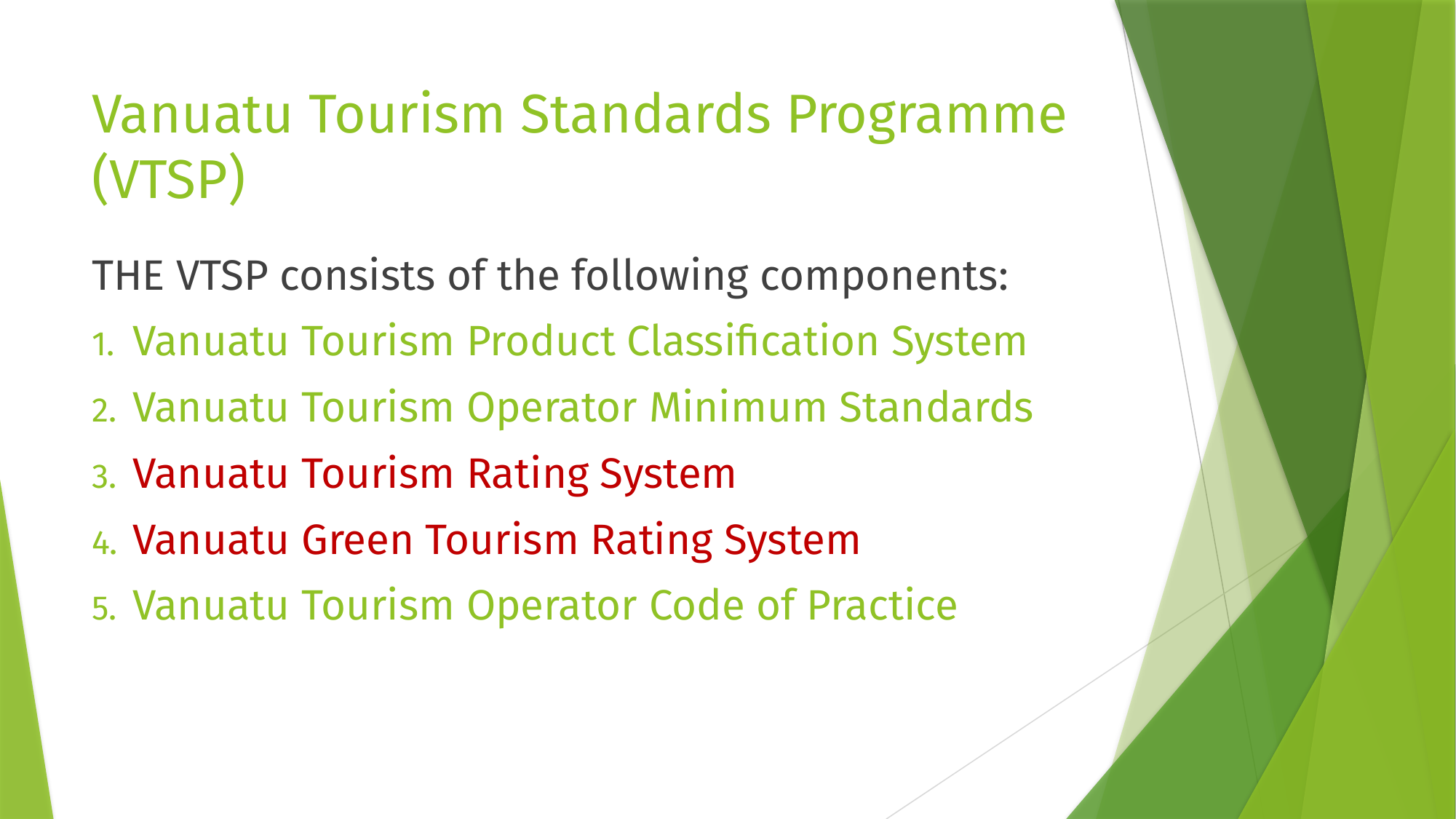

# Vanuatu Tourism Standards Programme (VTSP)
THE VTSP consists of the following components:
Vanuatu Tourism Product Classification System
Vanuatu Tourism Operator Minimum Standards
Vanuatu Tourism Rating System
Vanuatu Green Tourism Rating System
Vanuatu Tourism Operator Code of Practice